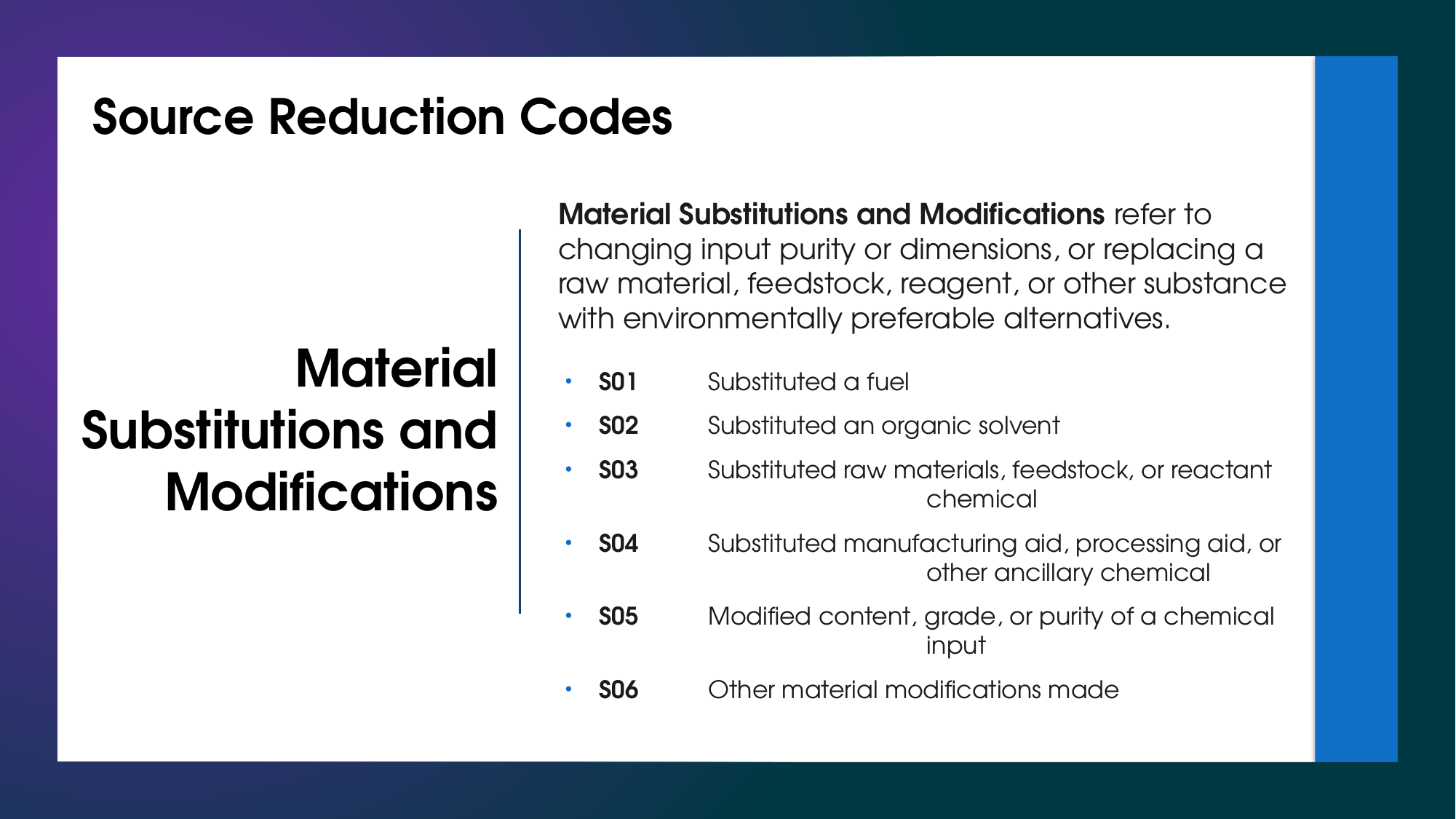

9

# Source Reduction Codes
Material Substitutions and Modifications refer to changing input purity or dimensions, or replacing a raw material, feedstock, reagent, or other substance with environmentally preferable alternatives.

S01 	Substituted a fuel
S02 	Substituted an organic solvent
S03 	Substituted raw materials, feedstock, or reactant 			chemical
S04 	Substituted manufacturing aid, processing aid, or 			other ancillary chemical
S05 	Modified content, grade, or purity of a chemical 			input
S06 	Other material modifications made
Material Substitutions and Modifications